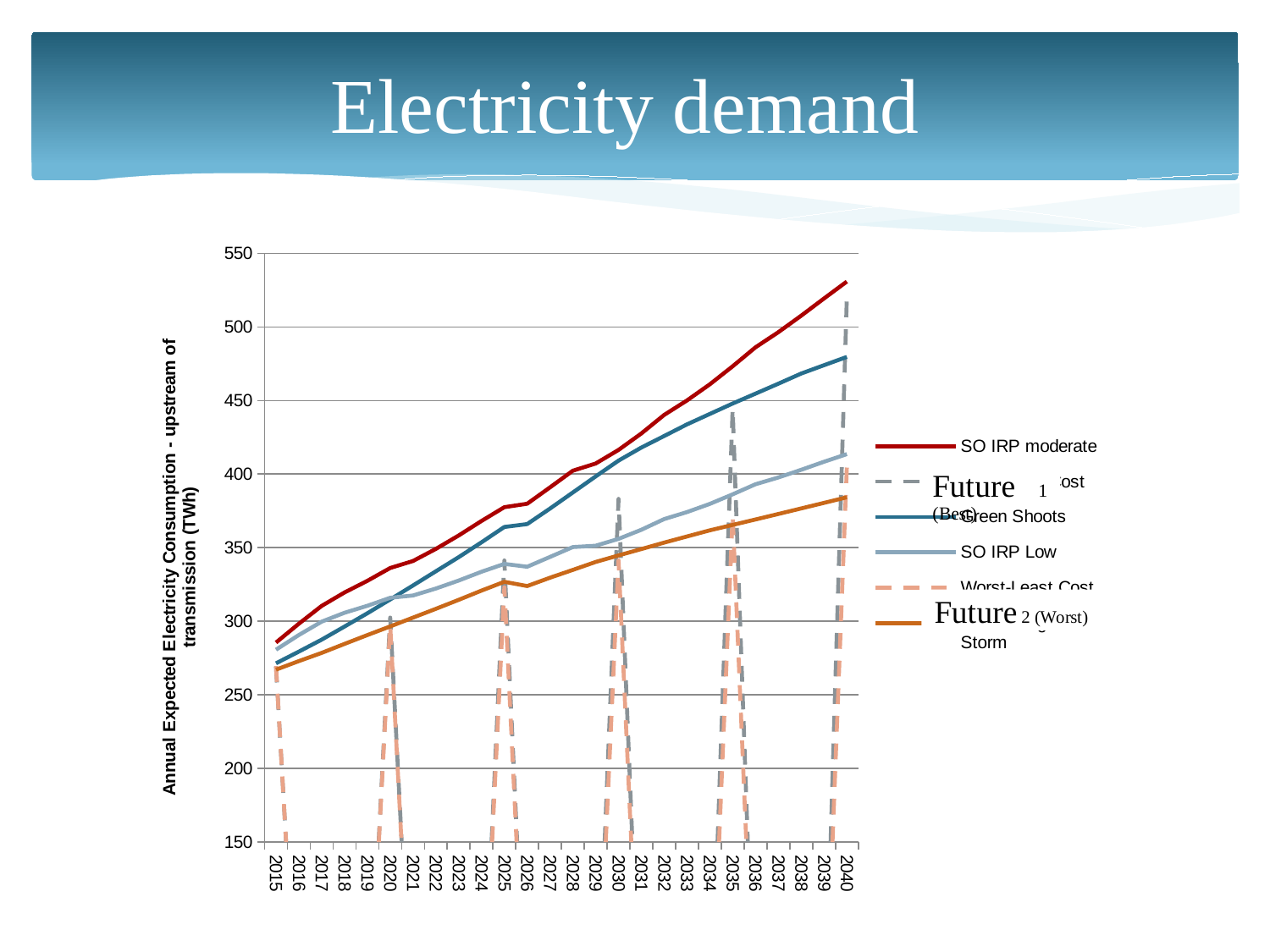

# Electricity demand

### Chart

| Category | SO IRP moderate | Best-Least.Cost | Green Shoots | SO IRP Low | Worst-Least.Cost | Weathering the Storm |
|---|---|---|---|---|---|---|
| 2015.0 | 285.526 | 269.1107491357253 | 271.4239999999986 | 280.652 | 269.5435538954593 | 267.139 |
| 2016.0 | 298.3319999999989 | None | 279.384 | 290.655 | None | 272.9139999999989 |
| 2017.0 | 310.41 | None | 287.4789999999986 | 299.7259999999989 | None | 278.5059999999999 |
| 2018.0 | 319.523 | None | 296.379 | 305.76 | None | 284.615 |
| 2019.0 | 327.4379999999989 | None | 305.4179999999996 | 310.512 | None | 290.616 |
| 2020.0 | 336.178 | 302.4927508692619 | 314.79 | 315.9299999999996 | 297.370193879631 | 296.4829999999992 |
| 2021.0 | 340.946 | None | 324.303 | 317.499 | None | 302.4479999999999 |
| 2022.0 | 349.164 | None | 333.9289999999986 | 322.214 | None | 308.4279999999989 |
| 2023.0 | 358.2989999999986 | None | 343.5609999999999 | 327.658 | None | 314.5559999999999 |
| 2024.0 | 368.136 | None | 353.651 | 333.612 | None | 320.808 |
| 2025.0 | 377.4959999999986 | 341.3122494724101 | 364.0559999999999 | 338.997 | 323.1436393947095 | 326.7979999999989 |
| 2026.0 | 379.8709999999999 | None | 366.0339999999989 | 337.064 | None | 323.9299999999996 |
| 2027.0 | 391.0 | None | 376.611 | 343.747 | None | 329.588 |
| 2028.0 | 402.2959999999989 | None | 387.5059999999999 | 350.4209999999989 | None | 334.88 |
| 2029.0 | 407.175 | None | 398.408 | 351.3570000000001 | None | 340.317 |
| 2030.0 | 416.41 | 383.139806997529 | 409.14 | 356.0009999999999 | 341.3836692165932 | 344.747 |
| 2031.0 | 427.572 | None | 418.0009999999999 | 362.1720000000001 | None | 349.065 |
| 2032.0 | 440.175 | None | 425.856 | 369.4179999999996 | None | 353.445 |
| 2033.0 | 450.03 | None | 433.743 | 374.1929999999999 | None | 357.608 |
| 2034.0 | 460.968 | None | 440.862 | 379.747 | None | 361.7939999999986 |
| 2035.0 | 473.2029999999999 | 444.3226129518653 | 447.9259999999989 | 386.2309999999989 | 372.1124436777124 | 365.4689999999989 |
| 2036.0 | 486.0939999999989 | None | 454.617 | 393.0969999999986 | None | 369.17 |
| 2037.0 | 496.368 | None | 461.389 | 397.687 | None | 372.8969999999989 |
| 2038.0 | 507.5869999999989 | None | 468.2719999999989 | 402.913 | None | 376.648 |
| 2039.0 | 519.276 | None | 473.96 | 408.379 | None | 380.425 |
| 2040.0 | 530.777 | 520.234387630254 | 479.589 | 413.5609999999999 | 404.4176933196206 | 384.245 |